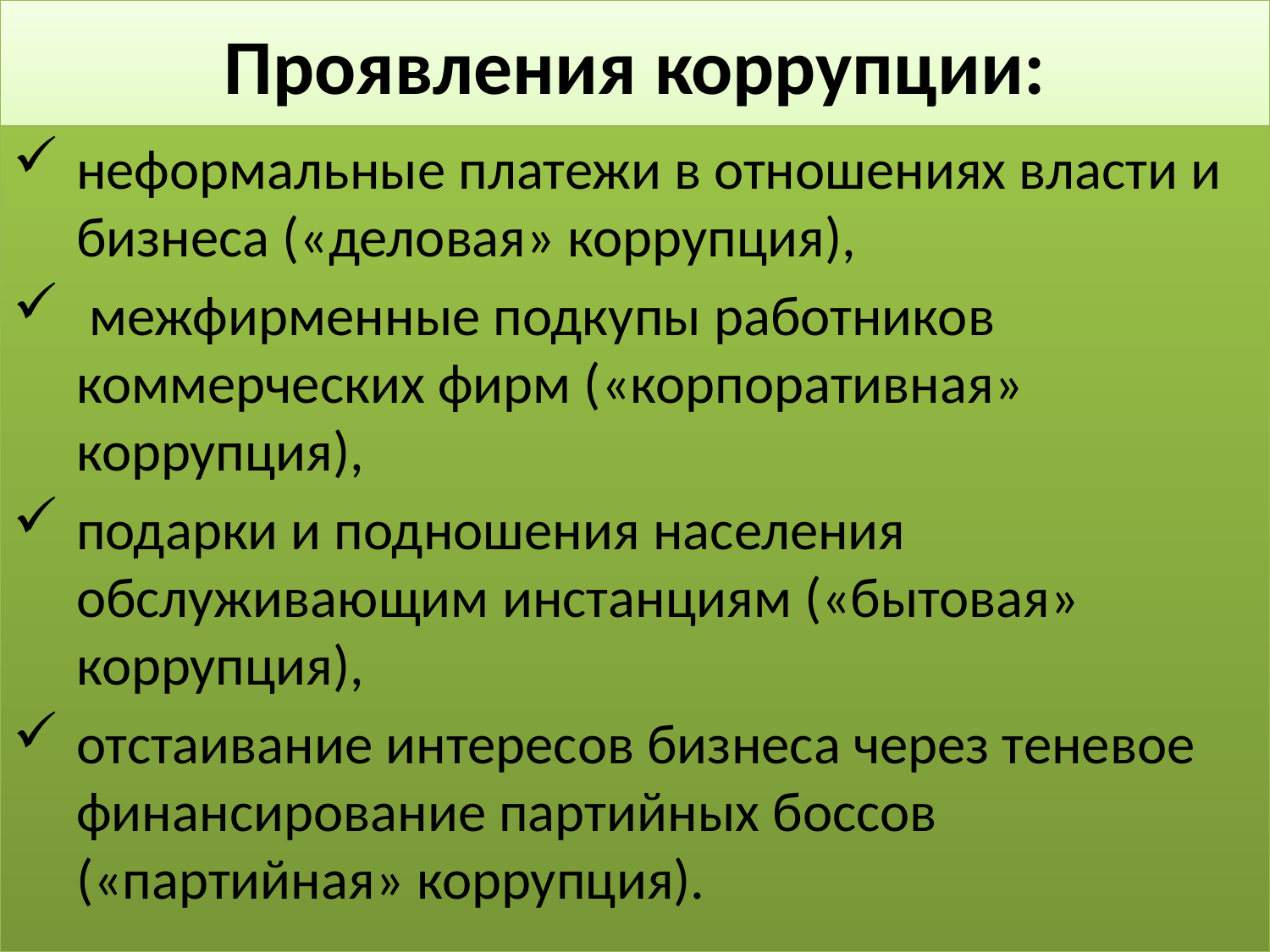

# Проявления коррупции:
неформальные платежи в отношениях власти и бизнеса («деловая» коррупция),
 межфирменные подкупы работников коммерческих фирм («корпоративная» коррупция),
подарки и подношения населения обслуживающим инстанциям («бытовая» коррупция),
отстаивание интересов бизнеса через теневое финансирование партийных боссов («партийная» коррупция).